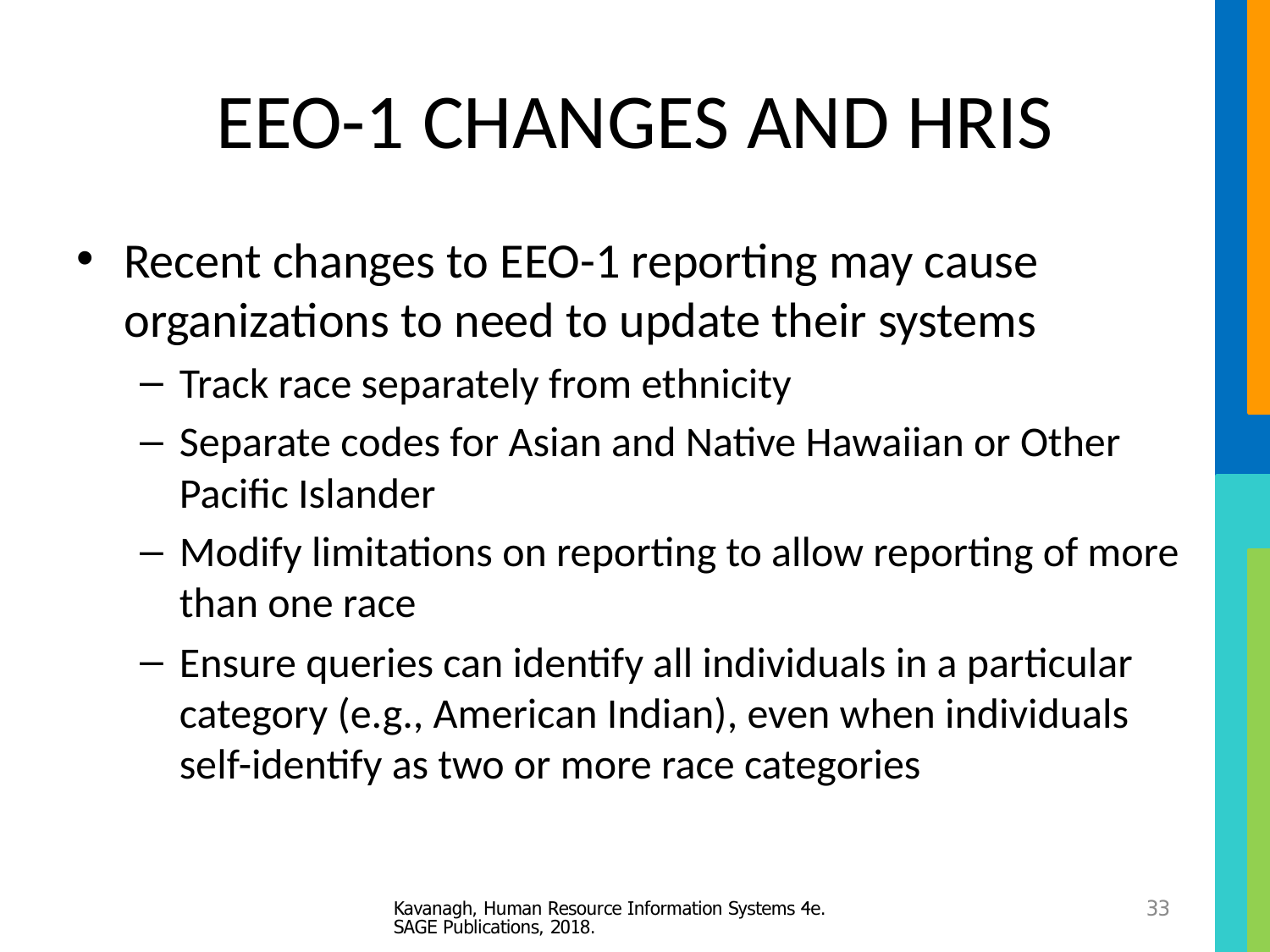

# EEO-1 CHANGES AND HRIS
Recent changes to EEO-1 reporting may cause organizations to need to update their systems
Track race separately from ethnicity
Separate codes for Asian and Native Hawaiian or Other Pacific Islander
Modify limitations on reporting to allow reporting of more than one race
Ensure queries can identify all individuals in a particular category (e.g., American Indian), even when individuals self-identify as two or more race categories
Kavanagh, Human Resource Information Systems 4e. SAGE Publications, 2018.
33